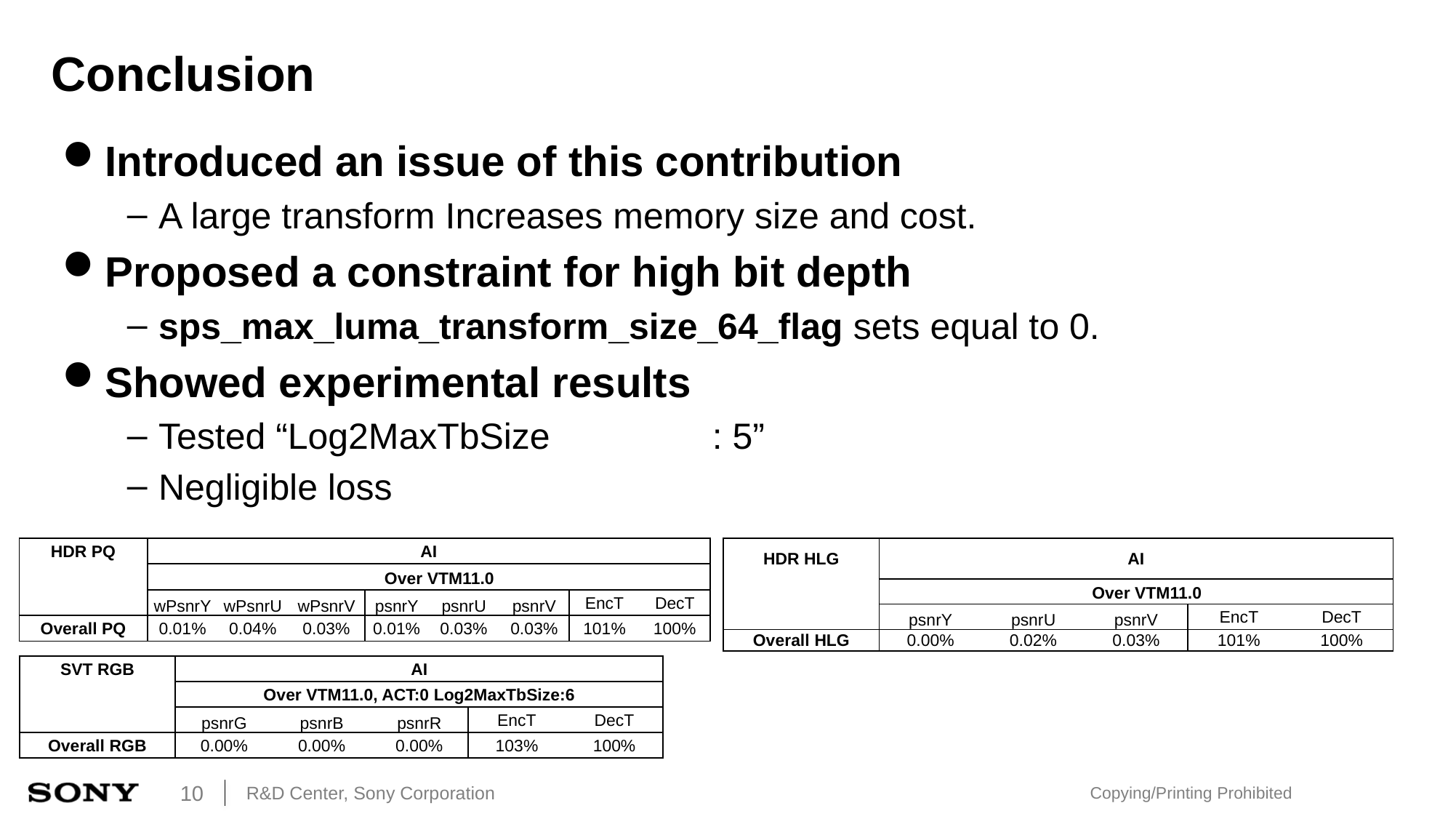

# Conclusion
Introduced an issue of this contribution
A large transform Increases memory size and cost.
Proposed a constraint for high bit depth
sps_max_luma_transform_size_64_flag sets equal to 0.
Showed experimental results
Tested “Log2MaxTbSize                : 5”
Negligible loss
| HDR PQ | AI |  |  |  |  |  |  |  |
| --- | --- | --- | --- | --- | --- | --- | --- | --- |
|  | Over VTM11.0 |  |  |  |  |  |  |  |
|  | wPsnrY | wPsnrU | wPsnrV | psnrY | psnrU | psnrV | EncT | DecT |
| Overall PQ | 0.01% | 0.04% | 0.03% | 0.01% | 0.03% | 0.03% | 101% | 100% |
| HDR HLG |  |  | AI |  |  |
| --- | --- | --- | --- | --- | --- |
|  | Over VTM11.0 |  |  |  |  |
|  | psnrY | psnrU | psnrV | EncT | DecT |
| Overall HLG | 0.00% | 0.02% | 0.03% | 101% | 100% |
| SVT RGB |  |  | AI |  |  |
| --- | --- | --- | --- | --- | --- |
|  | Over VTM11.0, ACT:0 Log2MaxTbSize:6 |  |  |  |  |
|  | psnrG | psnrB | psnrR | EncT | DecT |
| Overall RGB | 0.00% | 0.00% | 0.00% | 103% | 100% |